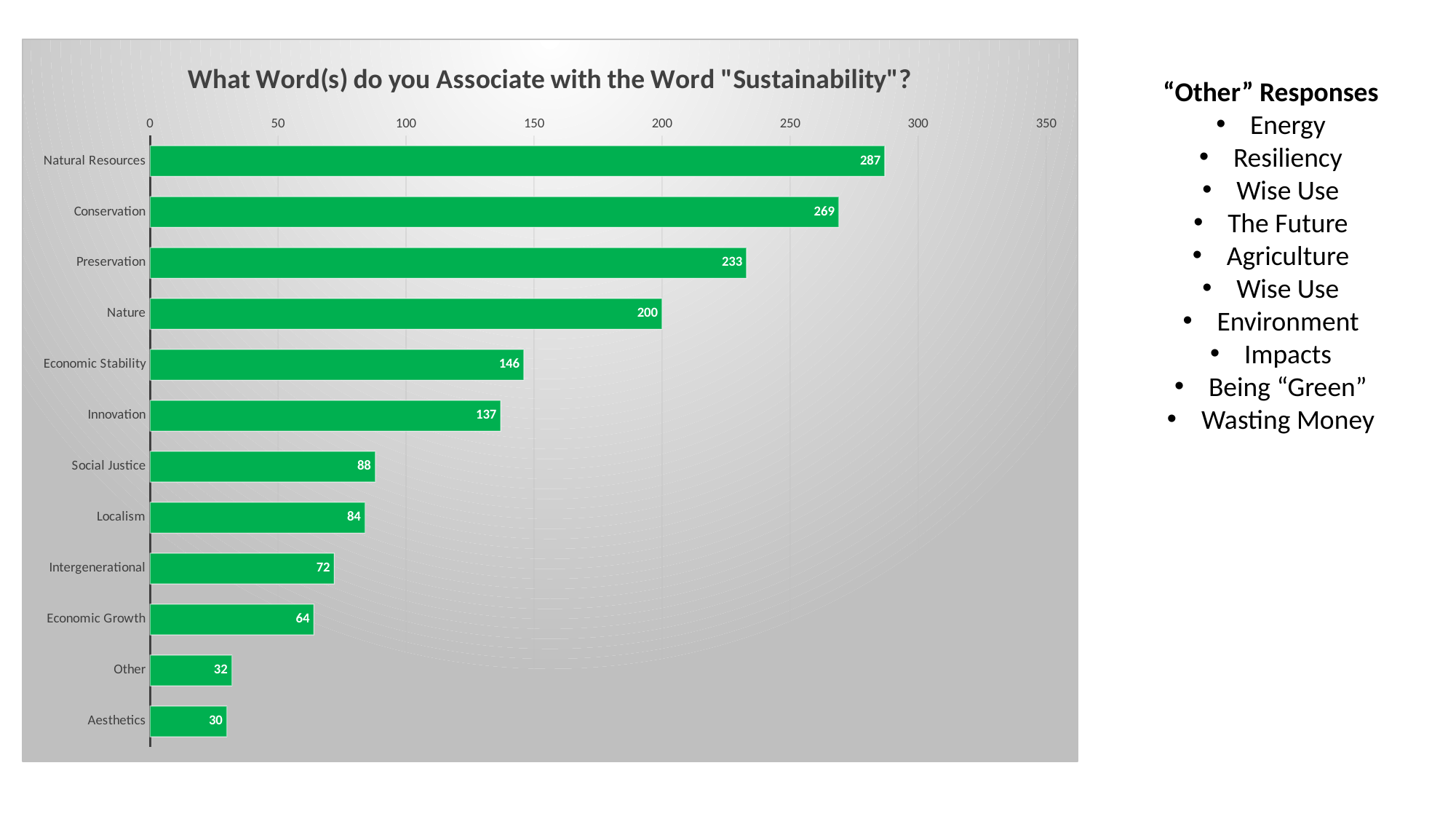

### Chart: What Word(s) do you Associate with the Word "Sustainability"?

| Category |  |
|---|---|
| Natural Resources | 287.0 |
| Conservation | 269.0 |
| Preservation | 233.0 |
| Nature | 200.0 |
| Economic Stability | 146.0 |
| Innovation | 137.0 |
| Social Justice | 88.0 |
| Localism | 84.0 |
| Intergenerational | 72.0 |
| Economic Growth | 64.0 |
| Other | 32.0 |
| Aesthetics | 30.0 |
“Other” Responses
Energy
Resiliency
Wise Use
The Future
Agriculture
Wise Use
Environment
Impacts
Being “Green”
Wasting Money